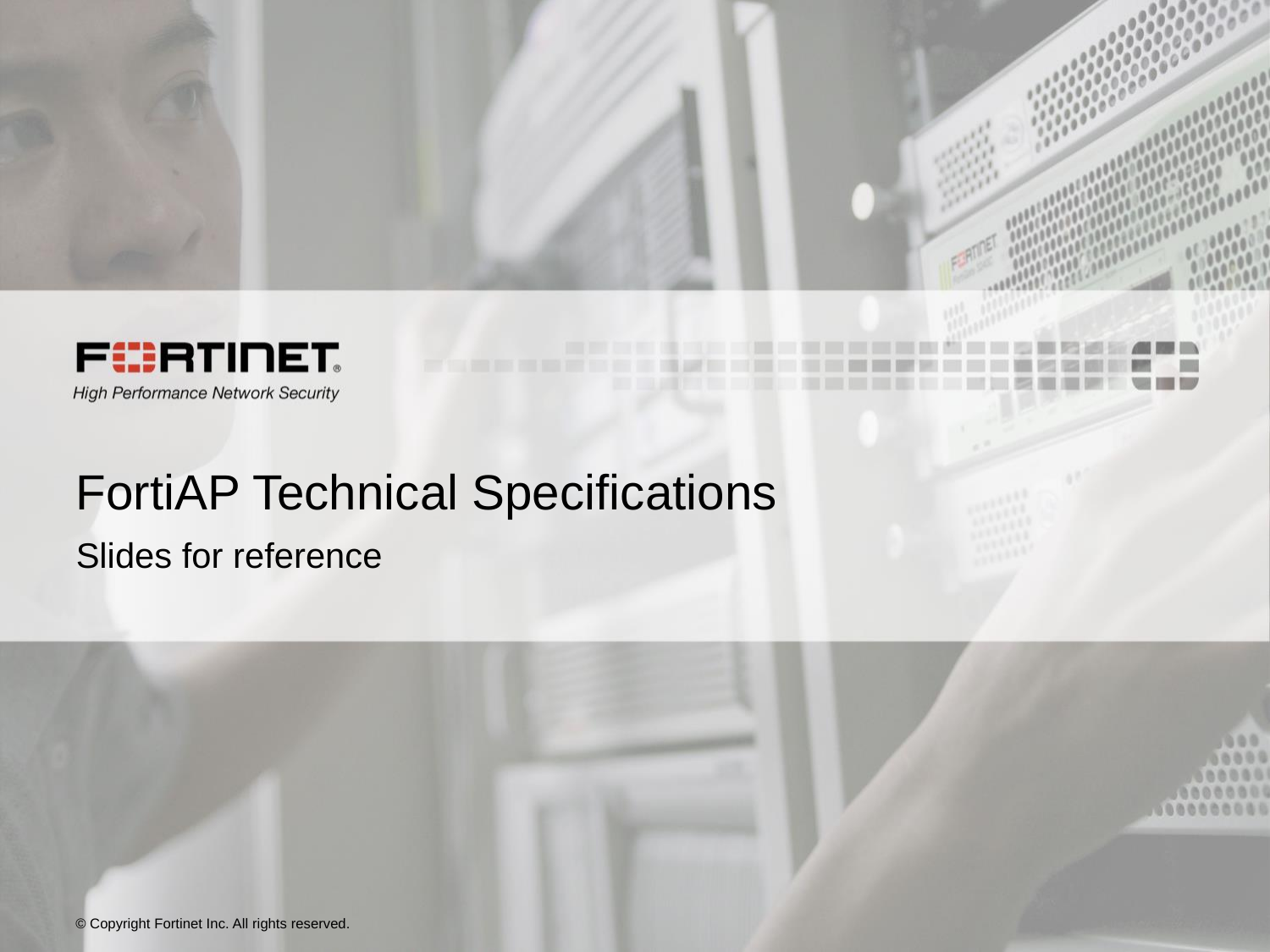

# FortiAP Technical Specifications
Slides for reference